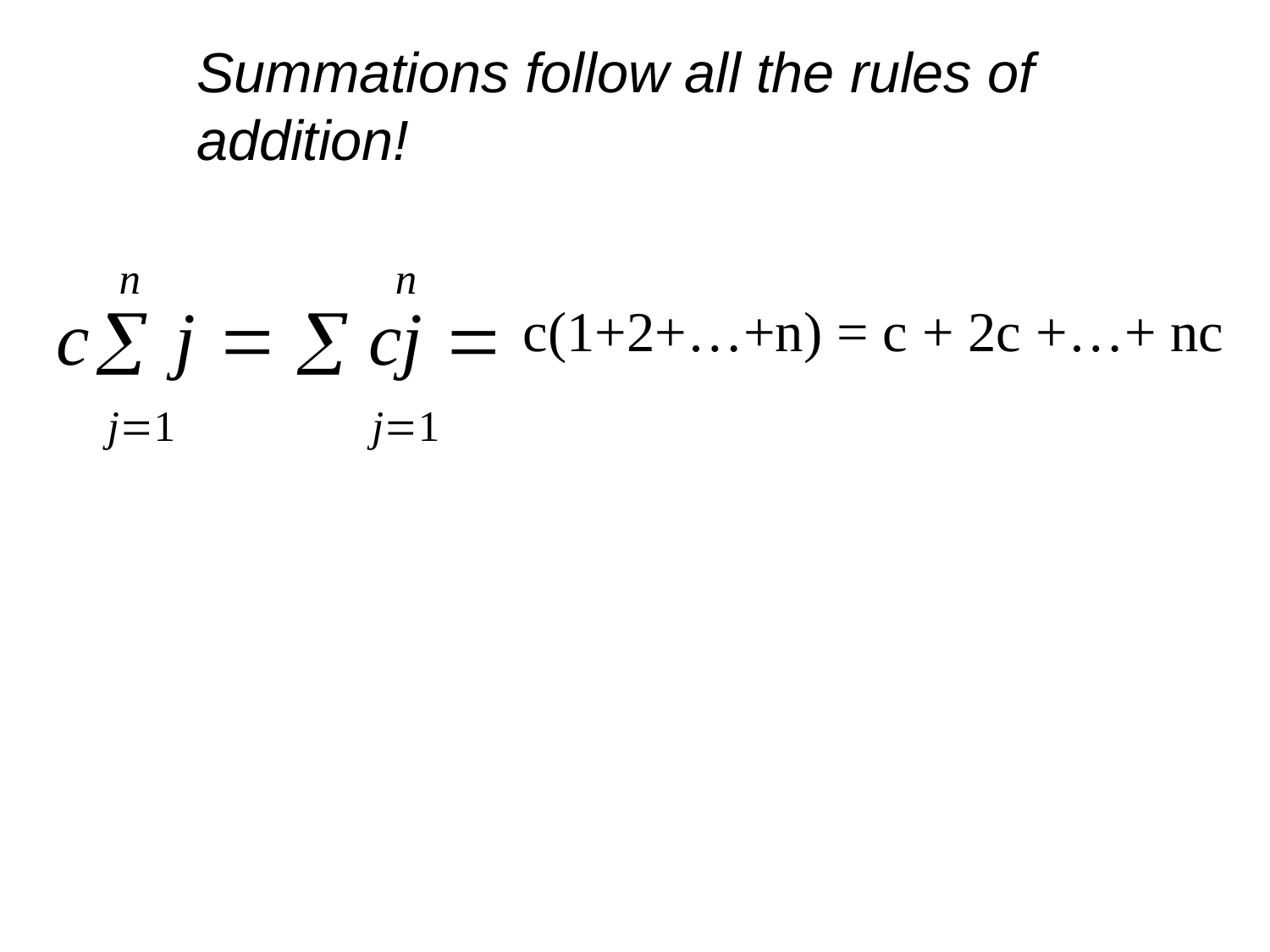

# Summations follow all the rules of addition!
n	n
c∑ j = ∑ cj = c(1+2+…+n) = c + 2c +…+ nc
j=1	j=1